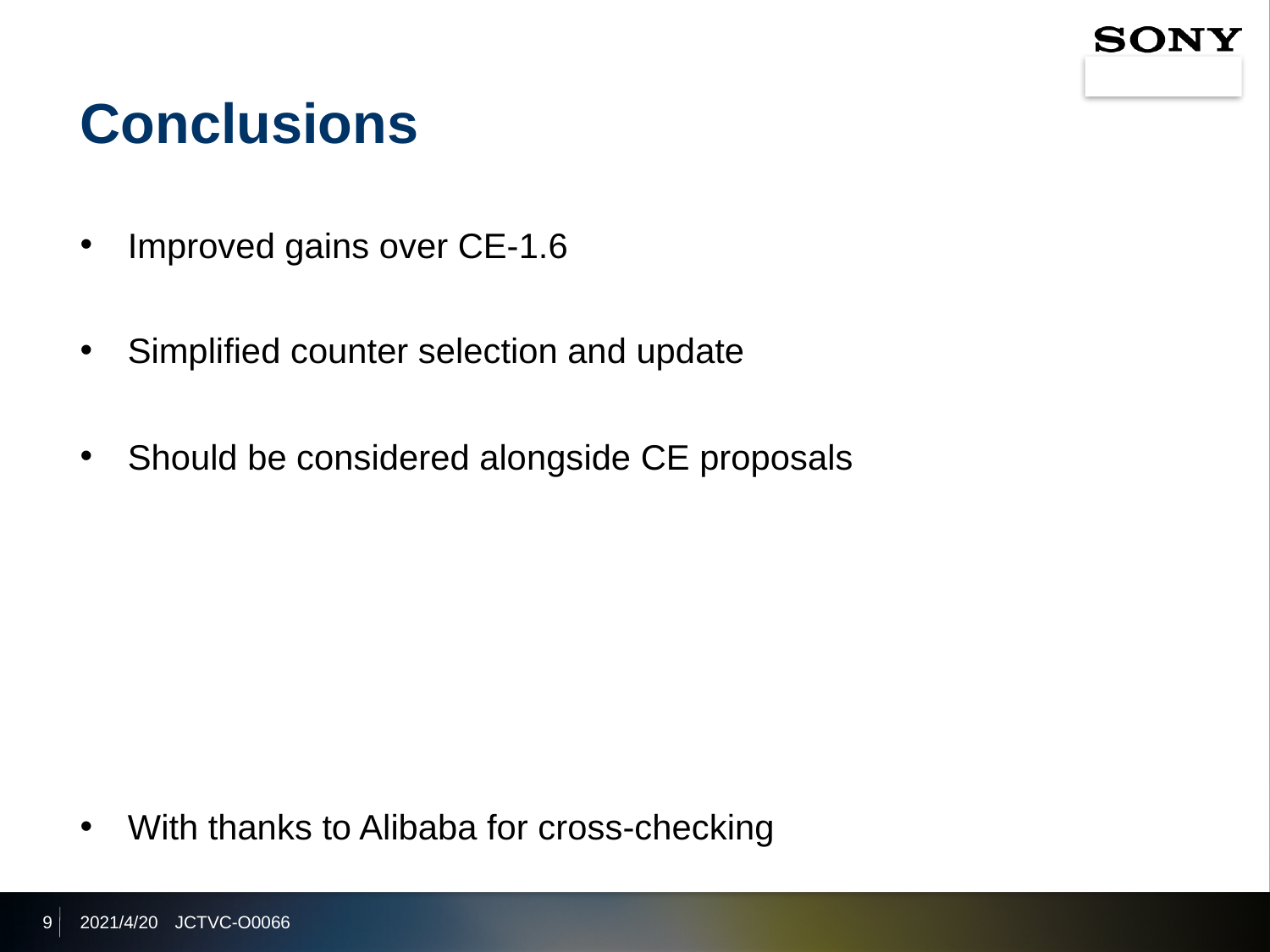

# Conclusions

Improved gains over CE-1.6

Simplified counter selection and update

Should be considered alongside CE proposals

With thanks to Alibaba for cross-checking
9
2021/4/20
JCTVC-O0066